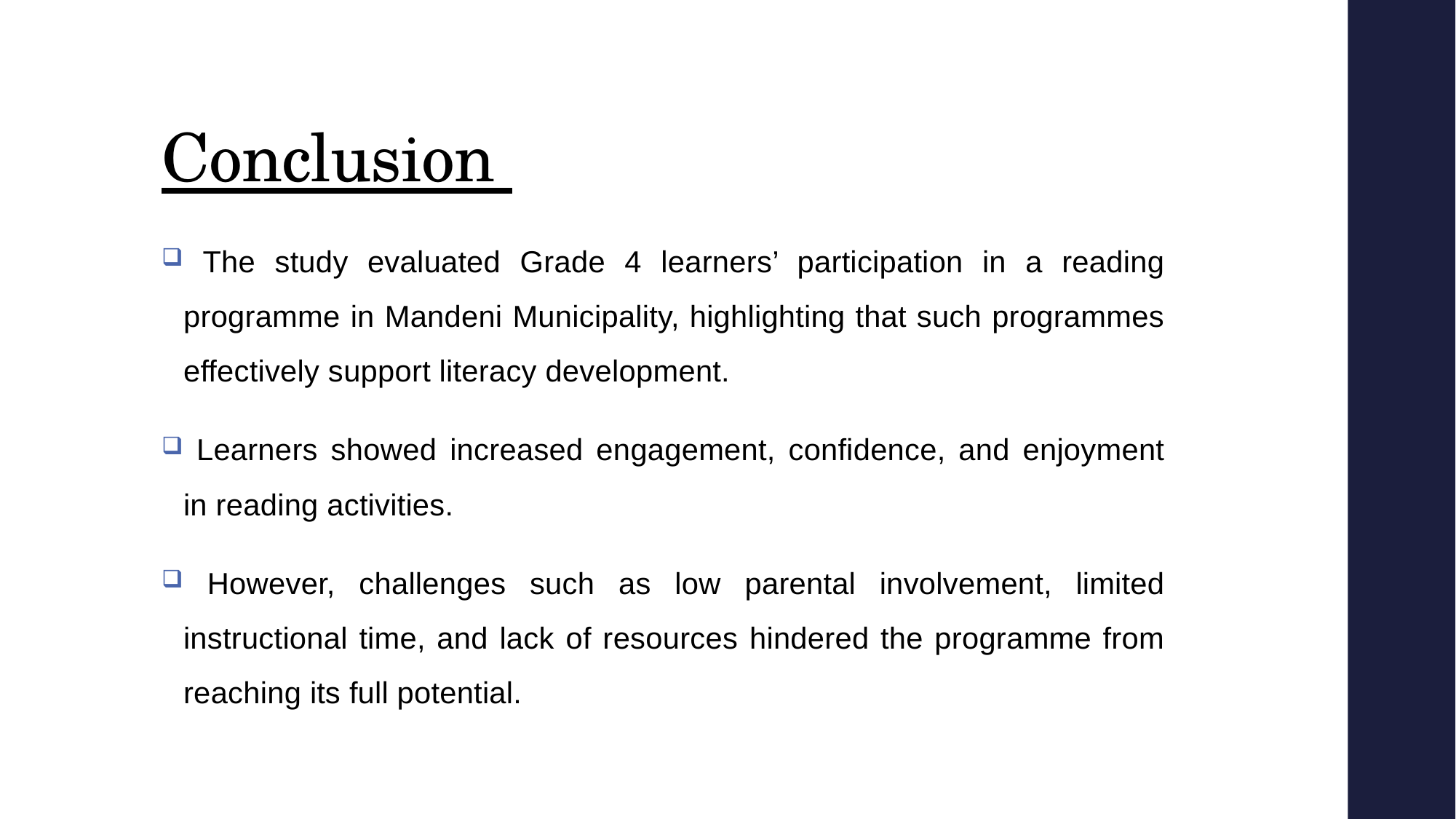

# Conclusion
 The study evaluated Grade 4 learners’ participation in a reading programme in Mandeni Municipality, highlighting that such programmes effectively support literacy development.
 Learners showed increased engagement, confidence, and enjoyment in reading activities.
 However, challenges such as low parental involvement, limited instructional time, and lack of resources hindered the programme from reaching its full potential.